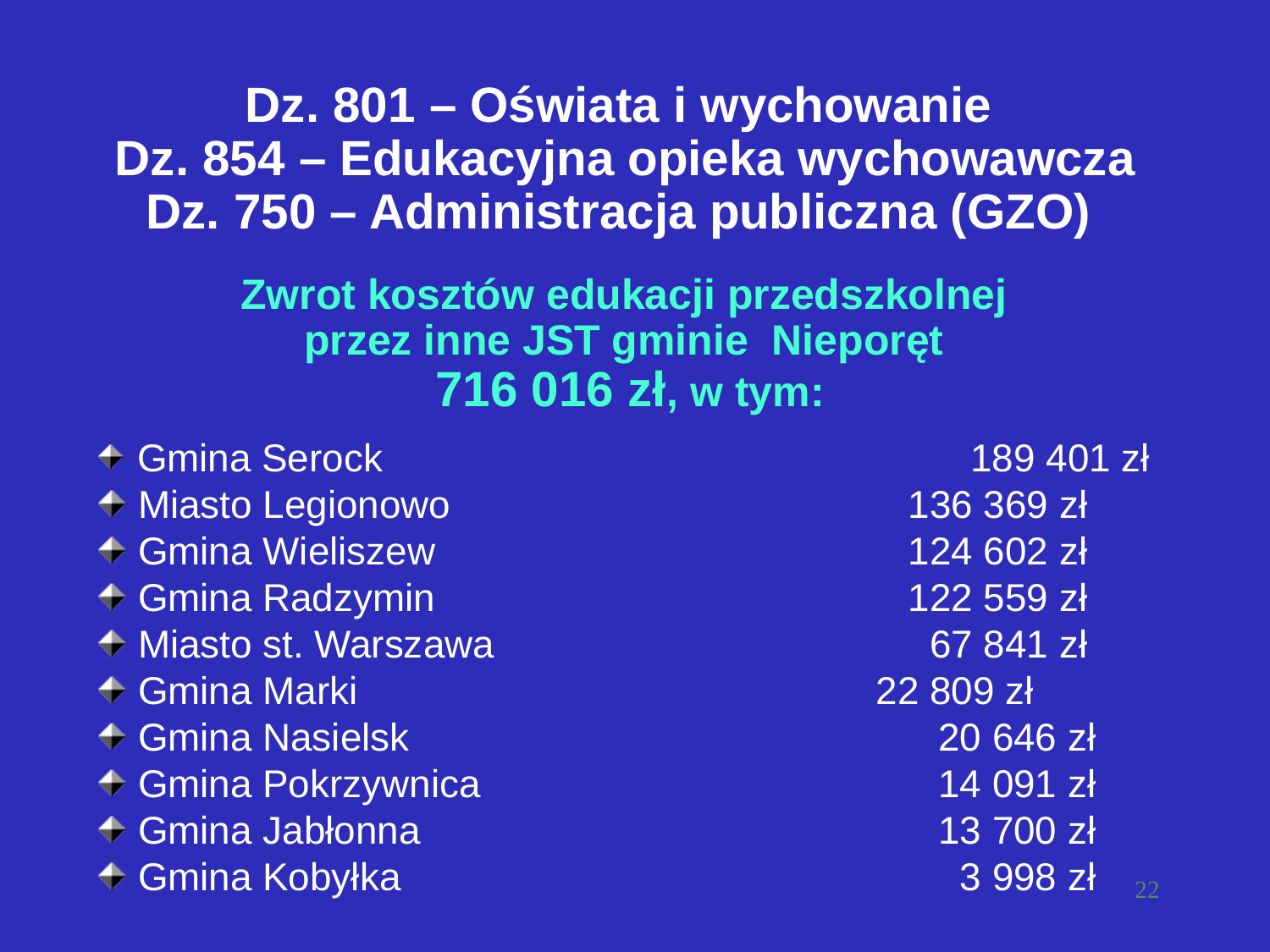

Dz. 801 – Oświata i wychowanie
 Dz. 854 – Edukacyjna opieka wychowawcza
Dz. 750 – Administracja publiczna (GZO)
Zwrot kosztów edukacji przedszkolnej
przez inne JST gminie  Nieporęt
716 016 zł, w tym:
 Gmina Serock									   189 401 zł
 Miasto Legionowo							   136 369 zł
 Gmina Wieliszew								   124 602 zł
 Gmina Radzymin								   122 559 zł
 Miasto st. Warszawa							     67 841 zł
 Gmina Marki							           	22 809 zł
 Gmina Nasielsk									20 646 zł
 Gmina Pokrzywnica								14 091 zł
 Gmina Jabłonna									13 700 zł
 Gmina Kobyłka									  3 998 zł
22